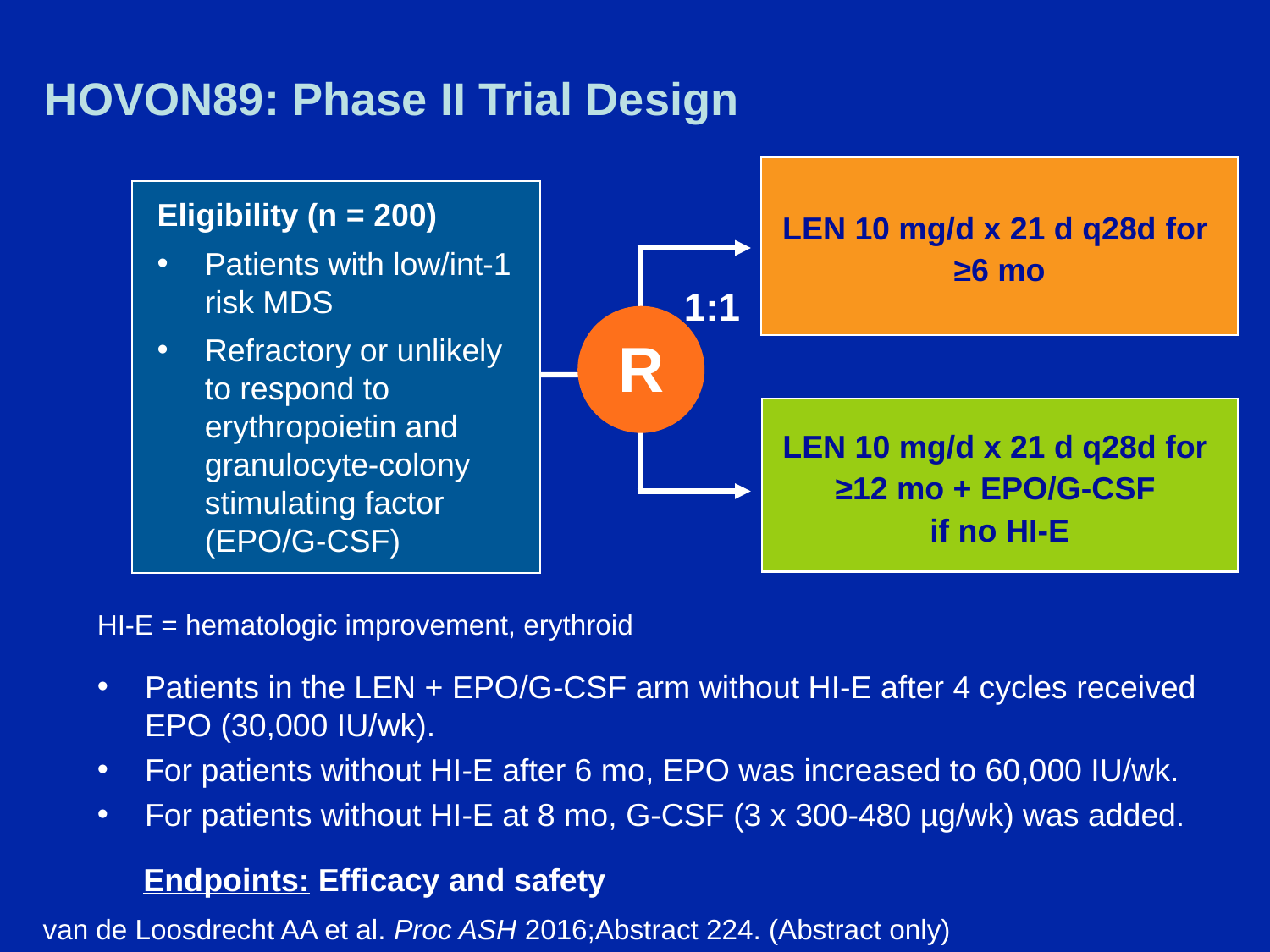

# HOVON89: Phase II Trial Design
LEN 10 mg/d x 21 d q28d for
≥6 mo
Eligibility (n = 200)
Patients with low/int-1 risk MDS
Refractory or unlikely to respond to erythropoietin and granulocyte-colony stimulating factor (EPO/G-CSF)

1:1

R

LEN 10 mg/d x 21 d q28d for
≥12 mo + EPO/G-CSF 
if no HI-E
HI-E = hematologic improvement, erythroid
Patients in the LEN + EPO/G-CSF arm without HI-E after 4 cycles received EPO (30,000 IU/wk).
For patients without HI-E after 6 mo, EPO was increased to 60,000 IU/wk.
For patients without HI-E at 8 mo, G-CSF (3 x 300-480 µg/wk) was added.
Endpoints: Efficacy and safety
van de Loosdrecht AA et al. Proc ASH 2016;Abstract 224. (Abstract only)